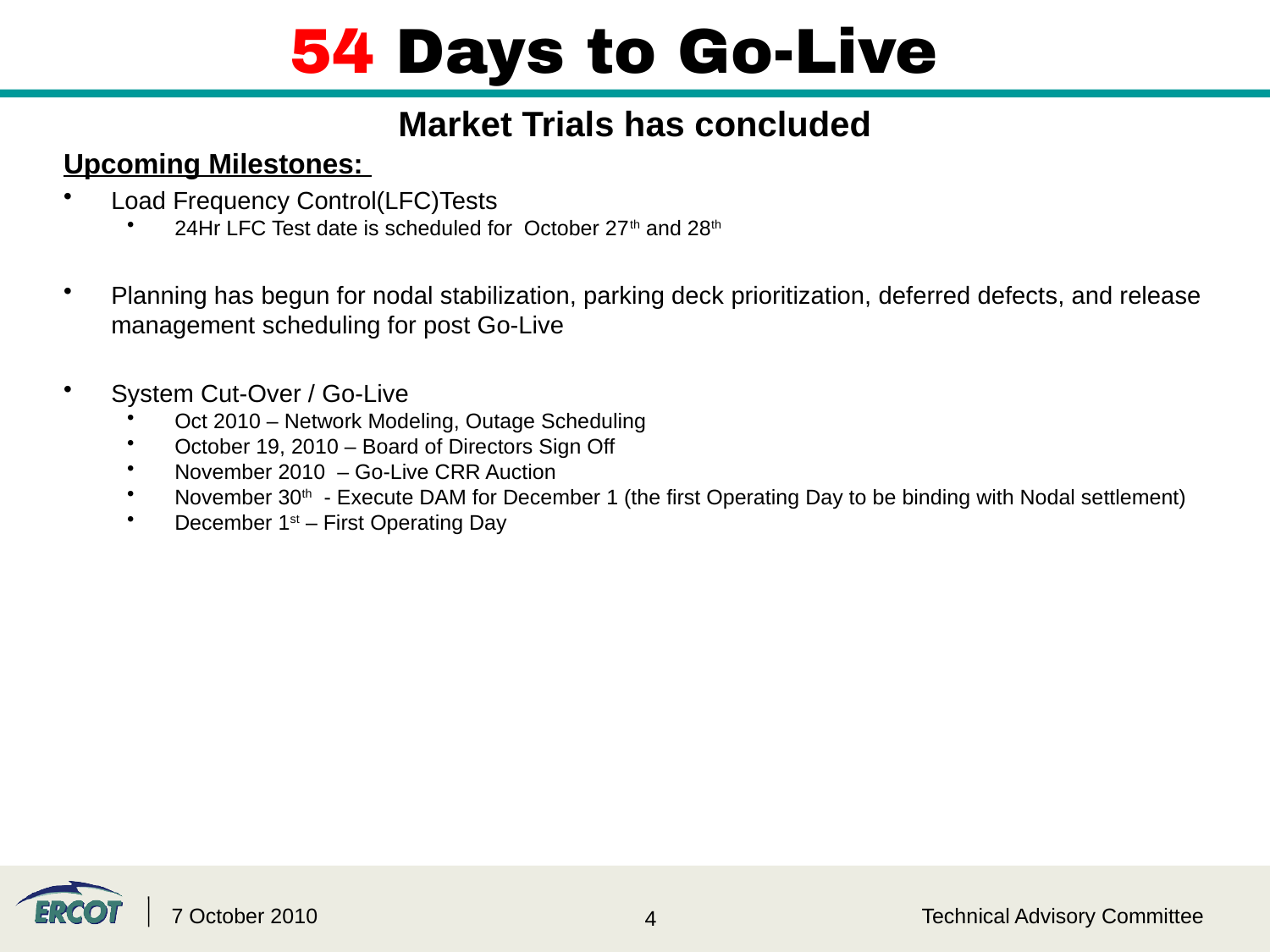

# 54 Days to Go-Live
Market Trials has concluded

Upcoming Milestones:
Load Frequency Control(LFC)Tests
24Hr LFC Test date is scheduled for  October 27th and 28th

Planning has begun for nodal stabilization, parking deck prioritization, deferred defects, and release management scheduling for post Go-Live

System Cut-Over / Go-Live
Oct 2010 – Network Modeling, Outage Scheduling
October 19, 2010 – Board of Directors Sign Off
November 2010  – Go-Live CRR Auction
November 30th  - Execute DAM for December 1 (the first Operating Day to be binding with Nodal settlement)
December 1st – First Operating Day
7 October 2010
Technical Advisory Committee